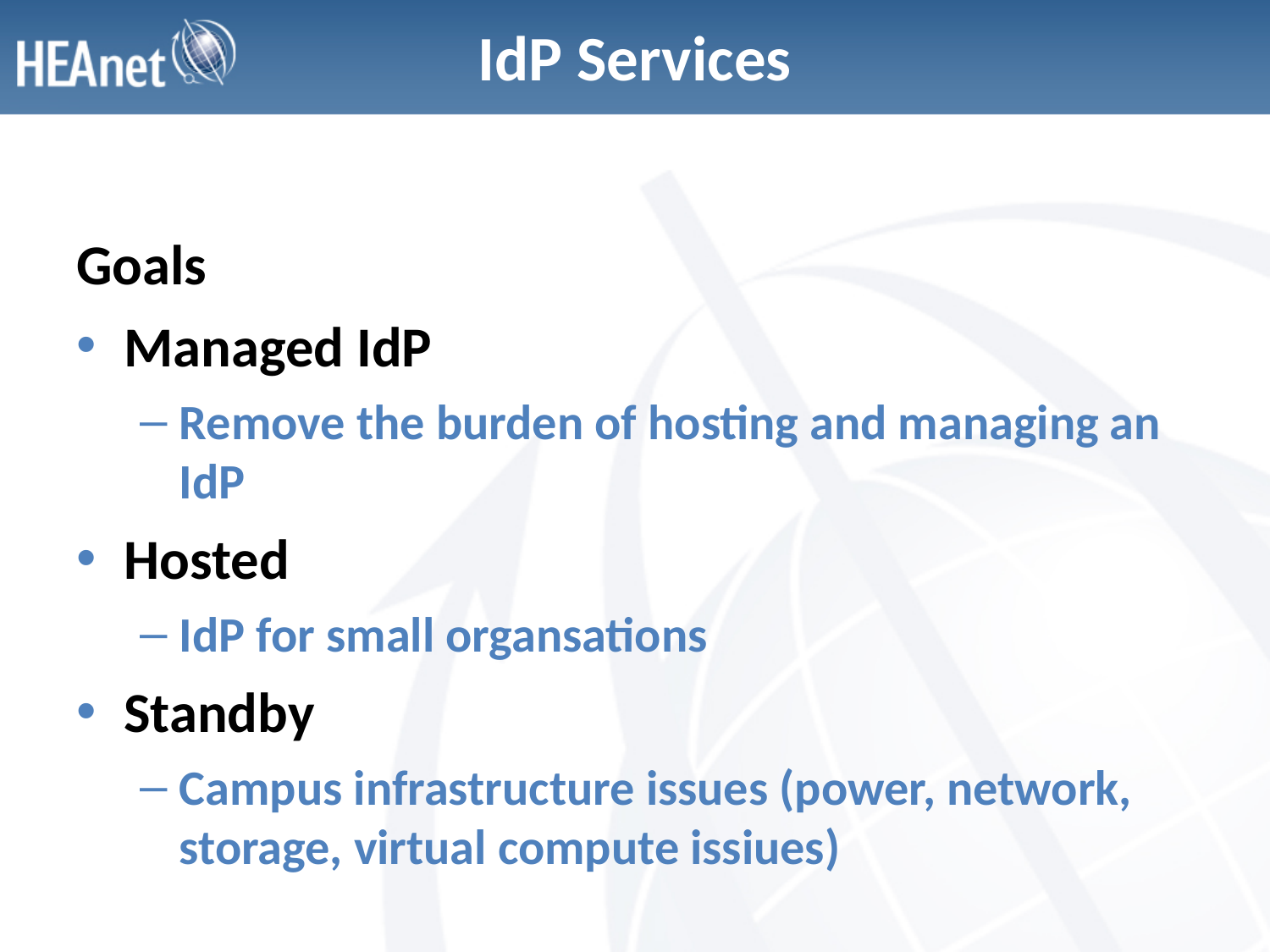

# IdP Services
Goals
Managed IdP
Remove the burden of hosting and managing an IdP
Hosted
IdP for small organsations
Standby
Campus infrastructure issues (power, network, storage, virtual compute issiues)